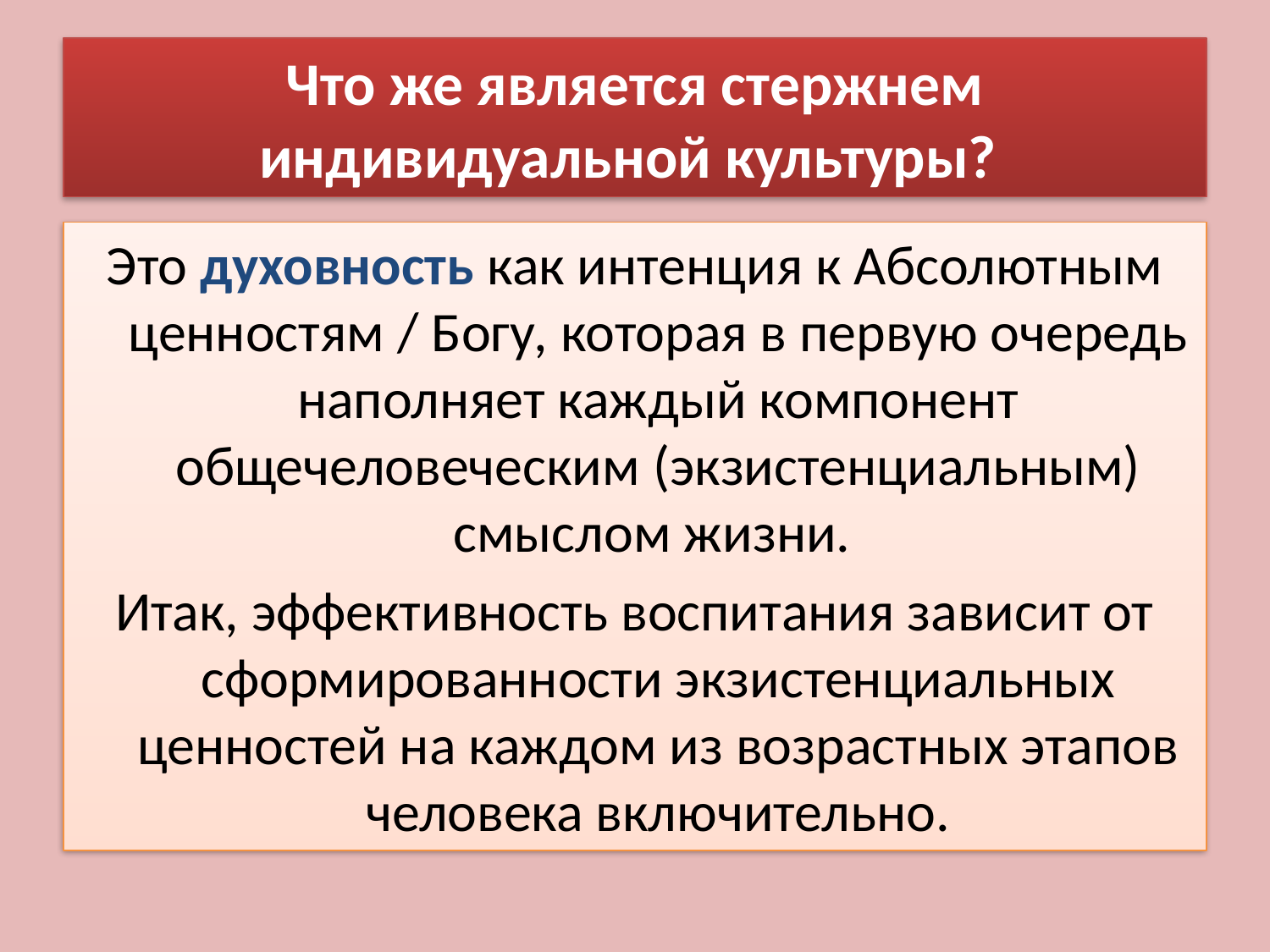

# Что же является стержнем индивидуальной культуры?
Это духовность как интенция к Абсолютным ценностям / Богу, которая в первую очередь наполняет каждый компонент общечеловеческим (экзистенциальным) смыслом жизни.
Итак, эффективность воспитания зависит от сформированности экзистенциальных ценностей на каждом из возрастных этапов человека включительно.